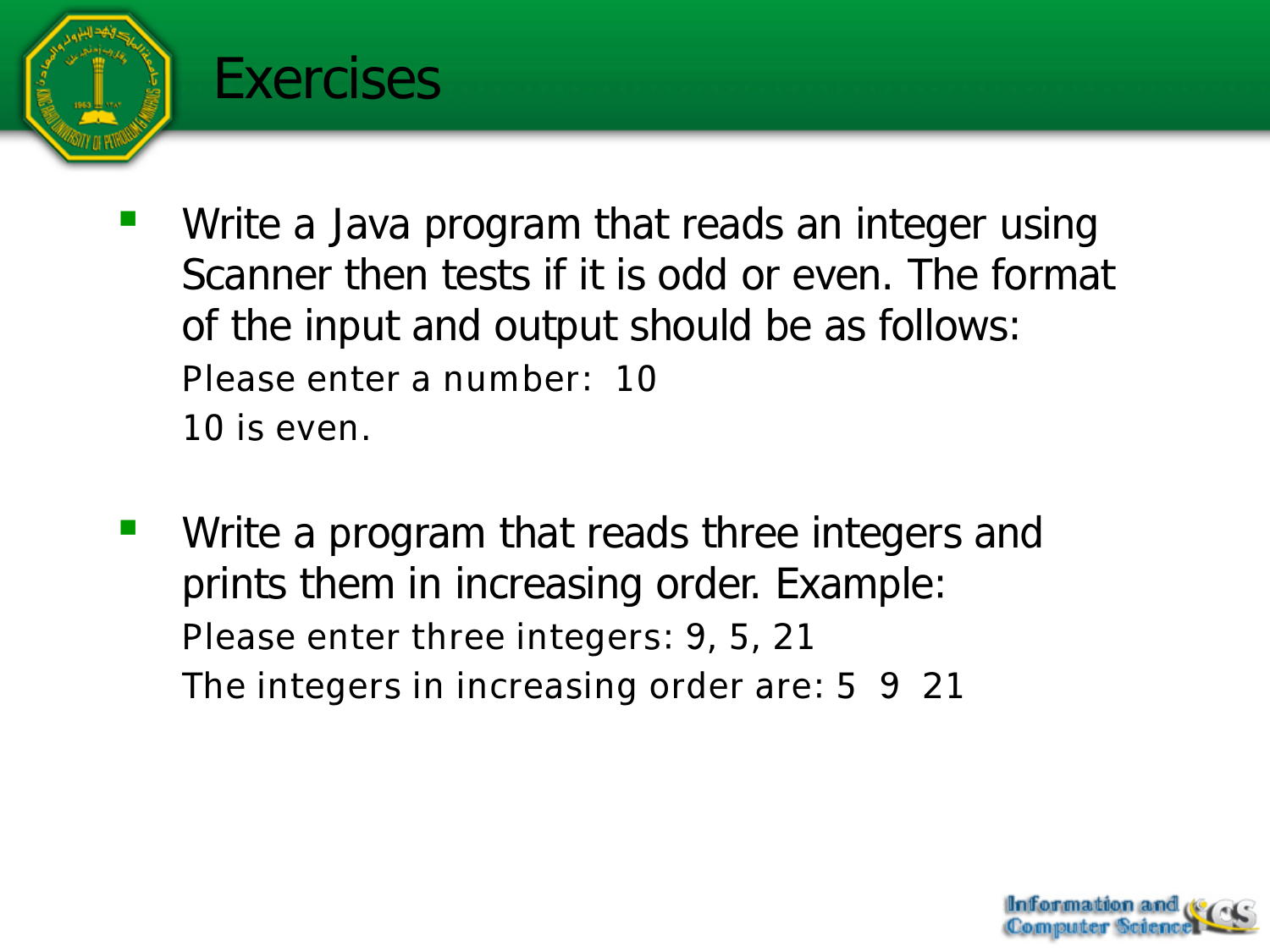

# Exercises
Write a Java program that reads an integer using Scanner then tests if it is odd or even. The format of the input and output should be as follows:
Please enter a number:  10
10 is even.

Write a program that reads three integers and prints them in increasing order. Example:
Please enter three integers: 9, 5, 21
The integers in increasing order are: 5  9  21